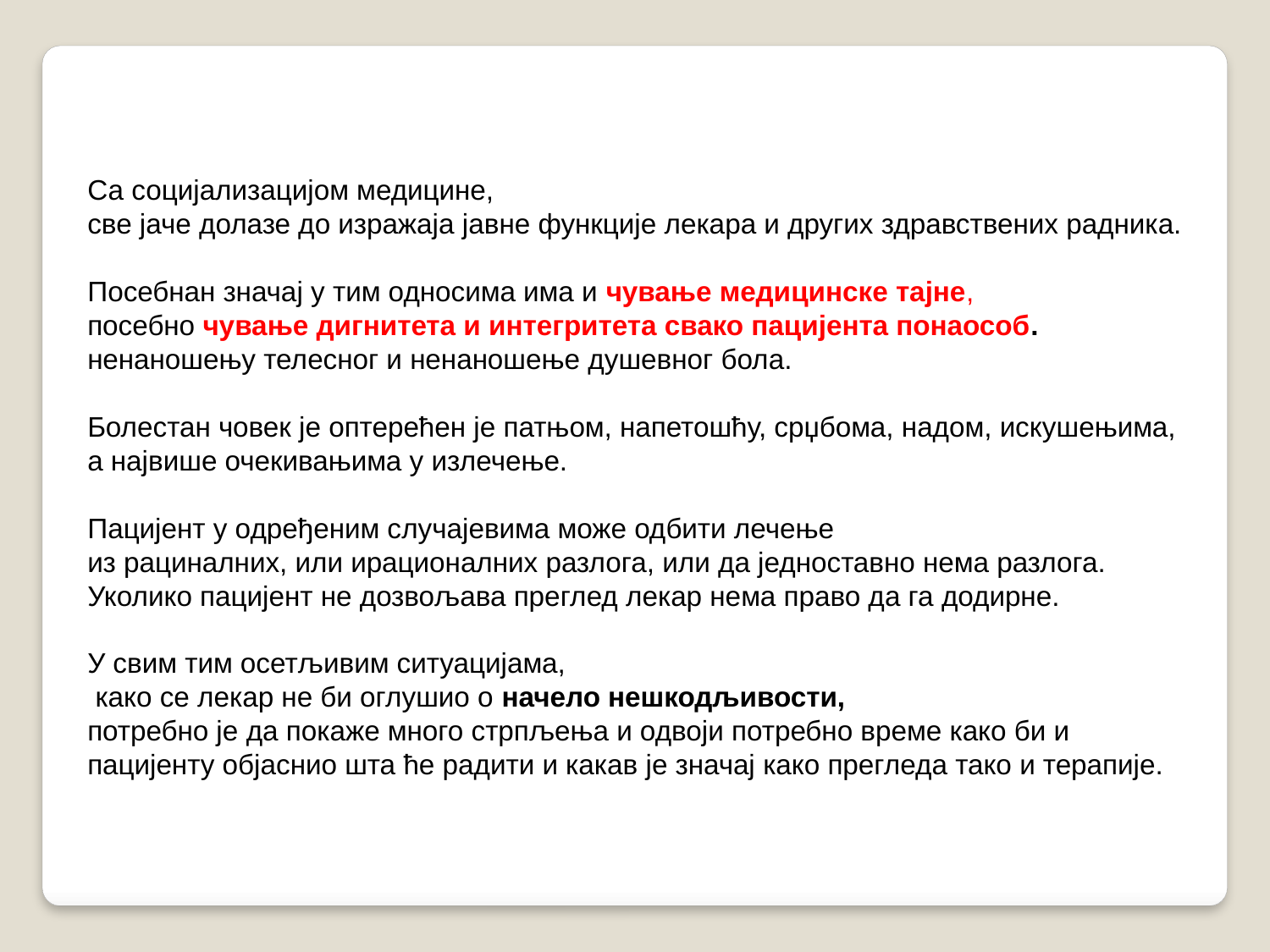

Са социјализацијом медицине,
све јаче долазе до изражаја јавне функције лекара и других здравствених радника.

Посебнан значај у тим односима има и чување медицинске тајне,
посебно чување дигнитета и интегритета свако пацијента понаособ.
ненаношењу телесног и ненаношење душевног бола.

Болестан човек је оптерећен је патњом, напетошћу, срџбома, надом, искушењима,
а највише очекивањима у излечење.

Пацијент у одређеним случајевима може одбити лечење
из рациналних, или ирационалних разлога, или да једноставно нема разлога. Уколико пацијент не дозвољава преглед лекар нема право да га додирне.

У свим тим осетљивим ситуацијама,
 како се лекар не би оглушио о начело нешкодљивости,
потребно је да покаже много стрпљења и одвоји потребно време како би и пацијенту објаснио шта ће радити и какав је значај како прегледа тако и терапије.